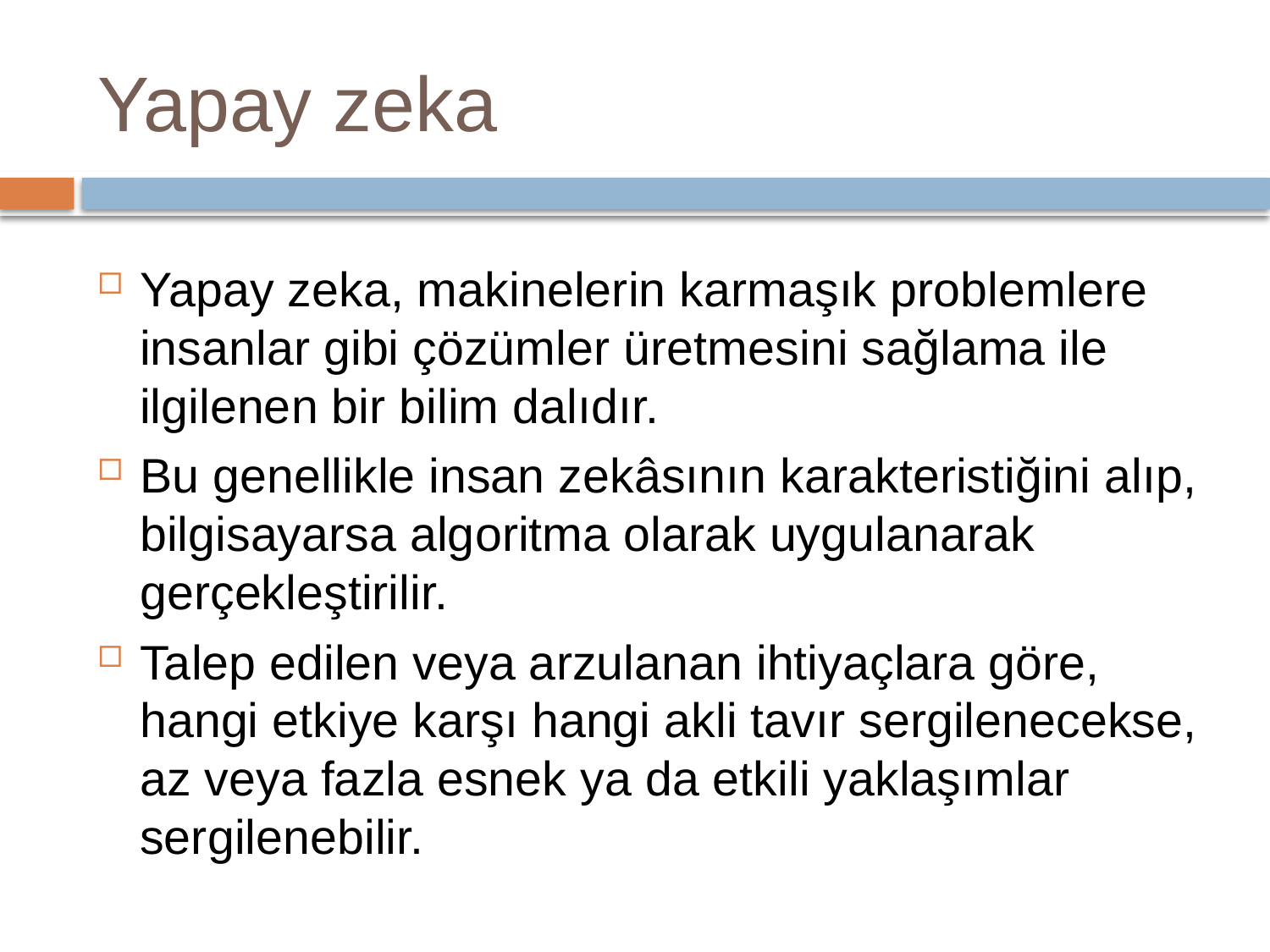

# Yapay zeka
Yapay zeka, makinelerin karmaşık problemlere insanlar gibi çözümler üretmesini sağlama ile ilgilenen bir bilim dalıdır.
Bu genellikle insan zekâsının karakteristiğini alıp, bilgisayarsa algoritma olarak uygulanarak gerçekleştirilir.
Talep edilen veya arzulanan ihtiyaçlara göre, hangi etkiye karşı hangi akli tavır sergilenecekse, az veya fazla esnek ya da etkili yaklaşımlar sergilenebilir.